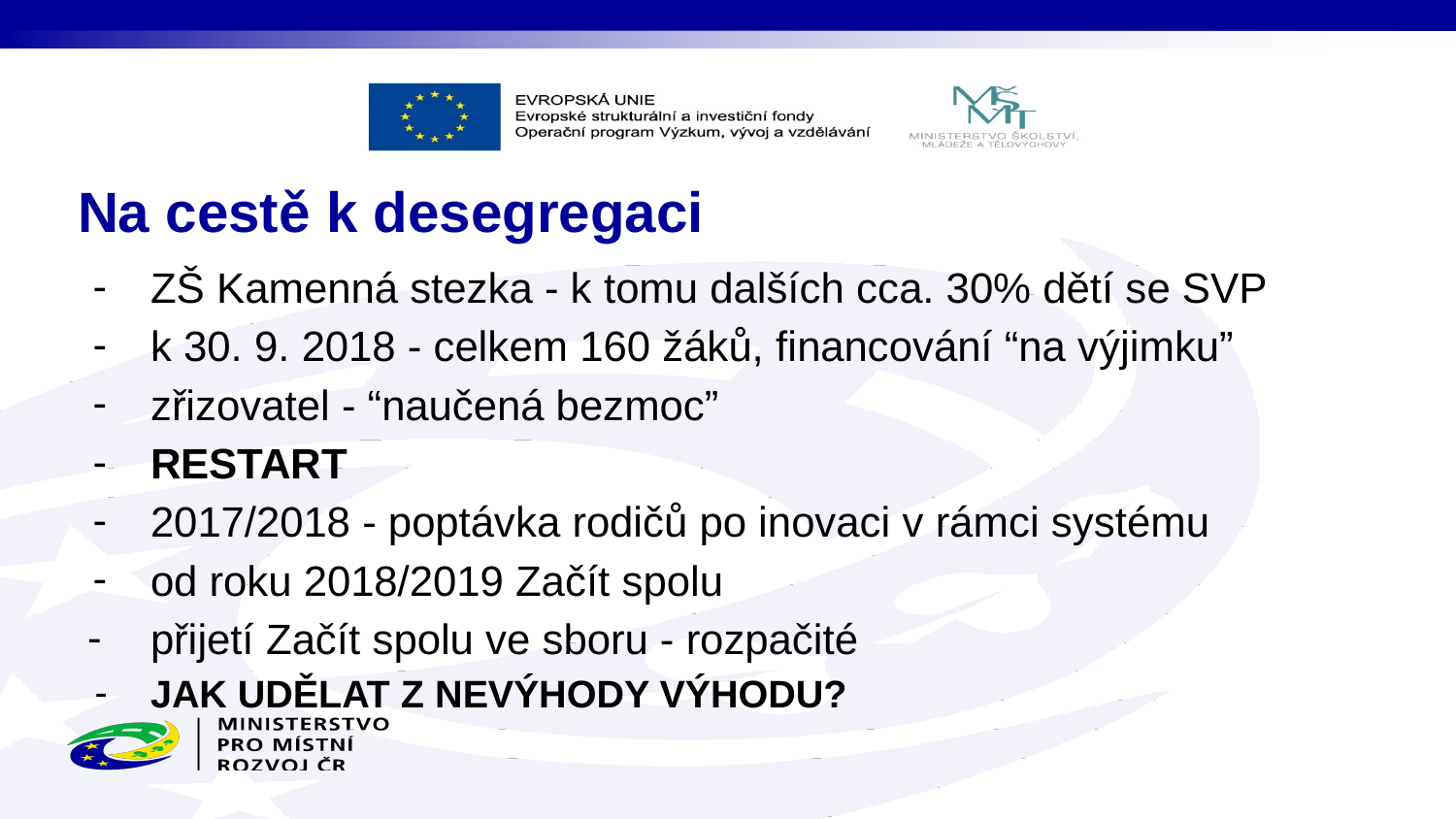

# Na cestě k desegregaci
ZŠ Kamenná stezka - k tomu dalších cca. 30% dětí se SVP
k 30. 9. 2018 - celkem 160 žáků, financování “na výjimku”
zřizovatel - “naučená bezmoc”
RESTART
2017/2018 - poptávka rodičů po inovaci v rámci systému
od roku 2018/2019 Začít spolu
přijetí Začít spolu ve sboru - rozpačité
JAK UDĚLAT Z NEVÝHODY VÝHODU?